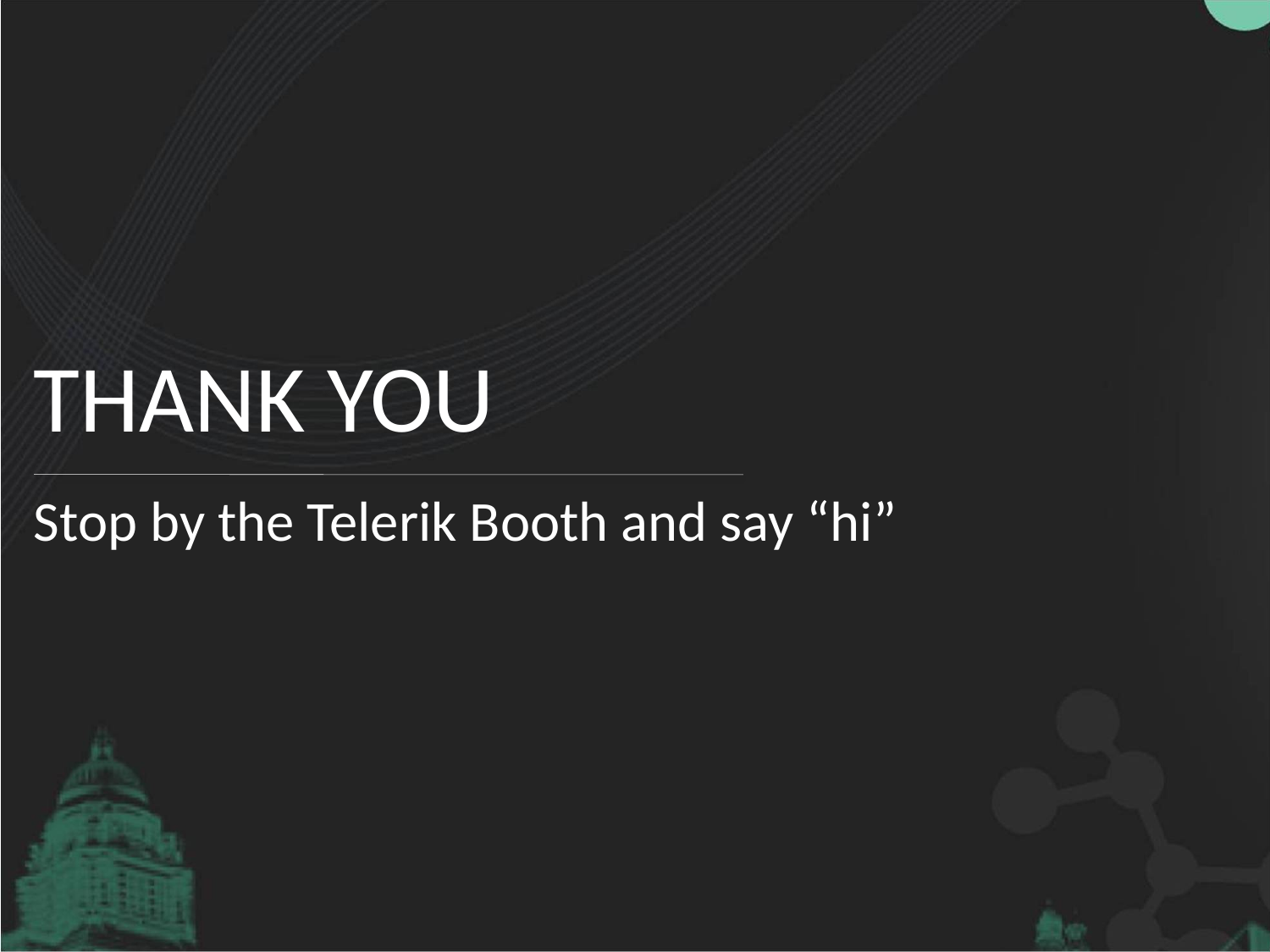

# THANK YOU
Stop by the Telerik Booth and say “hi”